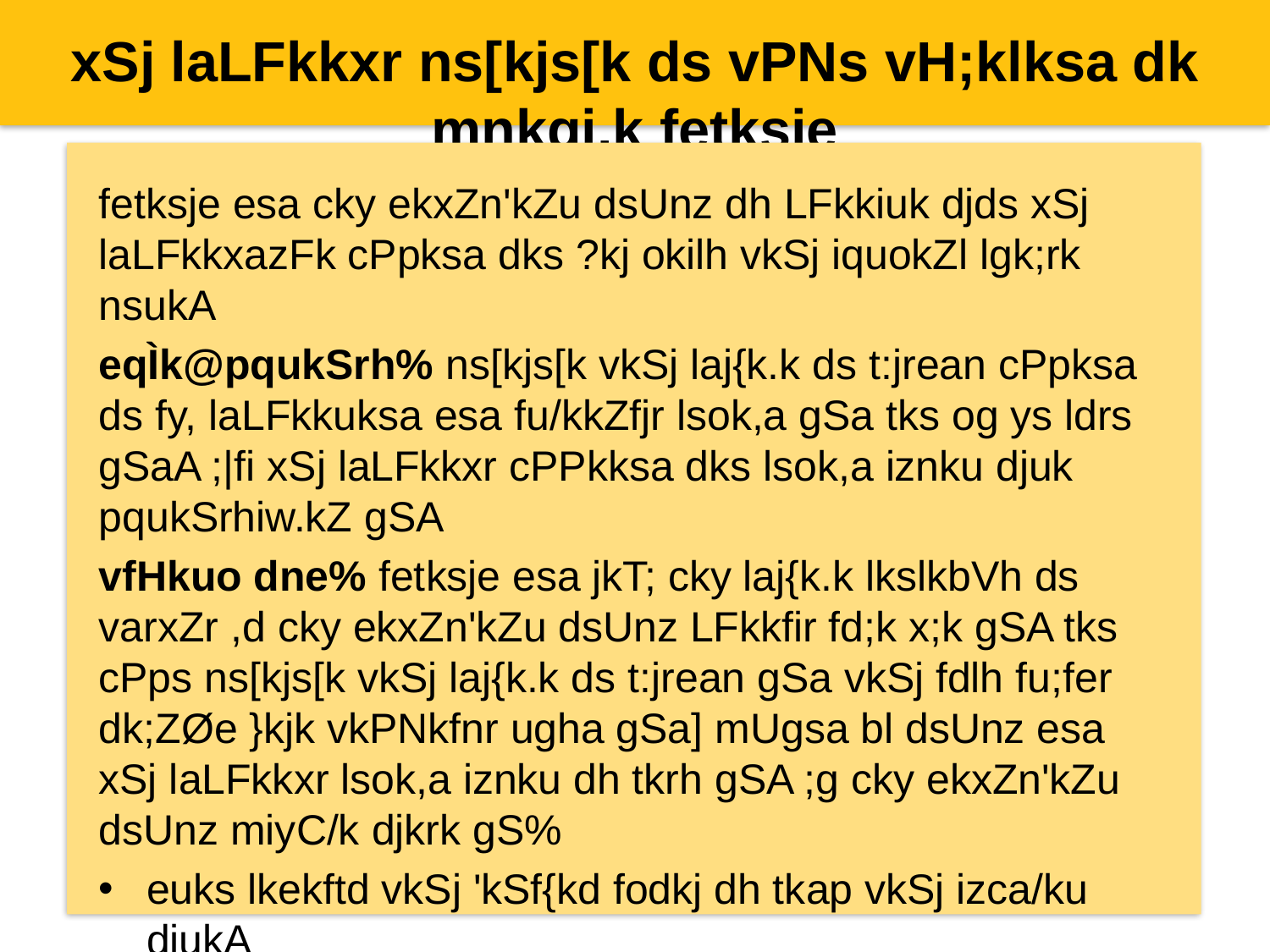

xSj laLFkkxr ns[kjs[k ds vPNs vH;klksa dk mnkgj.k fetksje

fetksje esa cky ekxZn'kZu dsUnz dh LFkkiuk djds xSj laLFkkxazFk cPpksa dks ?kj okilh vkSj iquokZl lgk;rk nsukA
eqÌk@pqukSrh% ns[kjs[k vkSj laj{k.k ds t:jrean cPpksa ds fy, laLFkkuksa esa fu/kkZfjr lsok,a gSa tks og ys ldrs gSaA ;|fi xSj laLFkkxr cPPkksa dks lsok,a iznku djuk pqukSrhiw.kZ gSA
vfHkuo dne% fetksje esa jkT; cky laj{k.k lkslkbVh ds varxZr ,d cky ekxZn'kZu dsUnz LFkkfir fd;k x;k gSA tks cPps ns[kjs[k vkSj laj{k.k ds t:jrean gSa vkSj fdlh fu;fer dk;ZØe }kjk vkPNkfnr ugha gSa] mUgsa bl dsUnz esa xSj laLFkkxr lsok,a iznku dh tkrh gSA ;g cky ekxZn'kZu dsUnz miyC/k djkrk gS%
euks lkekftd vkSj 'kSf{kd fodkj dh tkap vkSj izca/ku djukA
uSnkfud f'k{kk] laKkukRed O;kogkfjd mipkj ds fy, fnu esa mipkj dk;ZØe eqgS;k djkukA